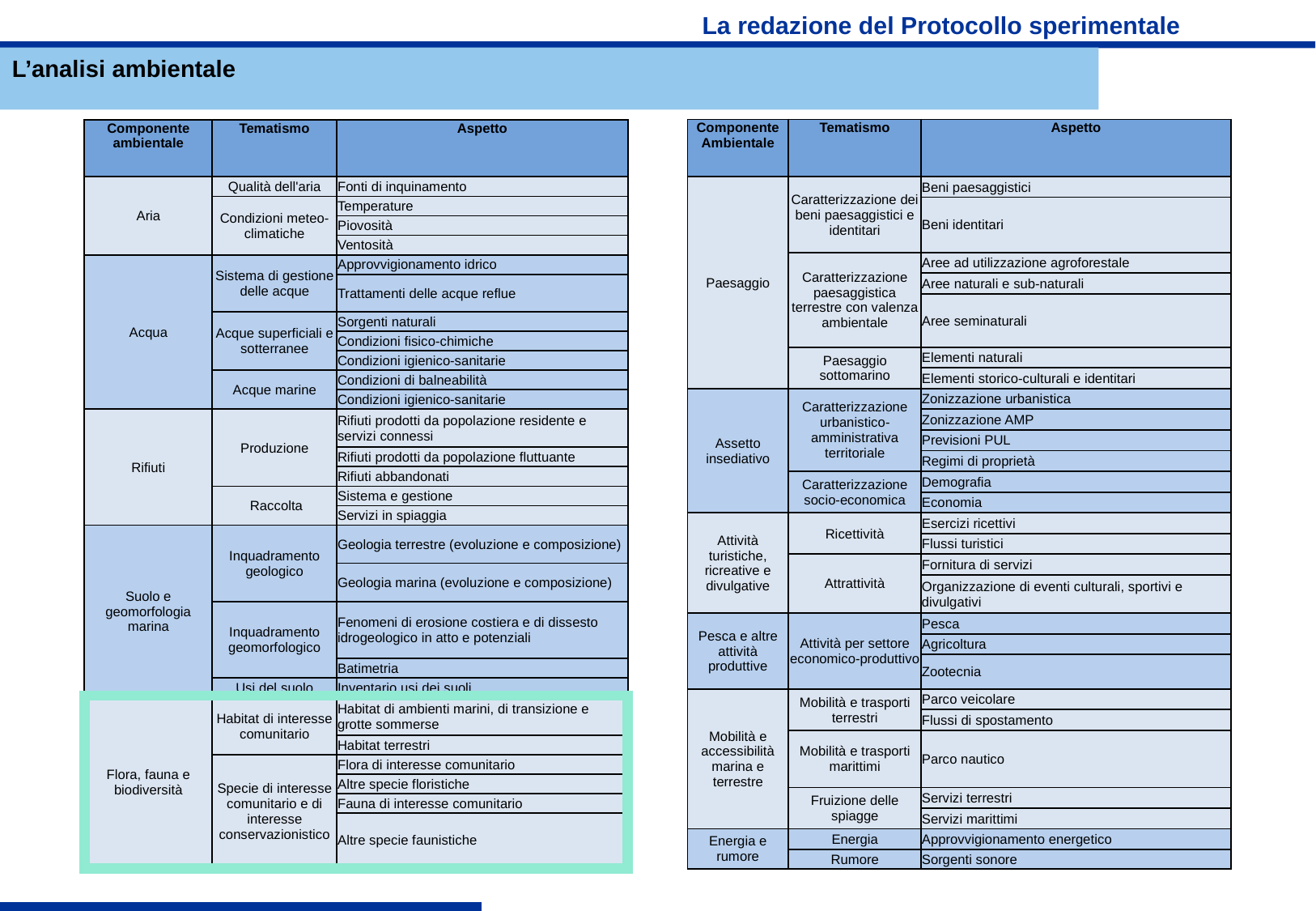

# La redazione del Protocollo sperimentale
L’analisi ambientale
| Componente Ambientale | Tematismo | Aspetto |
| --- | --- | --- |
| Paesaggio | Caratterizzazione dei beni paesaggistici e identitari | Beni paesaggistici |
|  |  | Beni identitari |
|  | Caratterizzazione paesaggistica terrestre con valenza ambientale | Aree ad utilizzazione agroforestale |
|  |  | Aree naturali e sub-naturali |
|  |  | Aree seminaturali |
|  | Paesaggio sottomarino | Elementi naturali |
|  |  | Elementi storico-culturali e identitari |
| Assetto insediativo | Caratterizzazione urbanistico-amministrativa territoriale | Zonizzazione urbanistica |
|  |  | Zonizzazione AMP |
|  |  | Previsioni PUL |
|  |  | Regimi di proprietà |
|  | Caratterizzazione socio-economica | Demografia |
|  |  | Economia |
| Attività turistiche, ricreative e divulgative | Ricettività | Esercizi ricettivi |
|  |  | Flussi turistici |
|  | Attrattività | Fornitura di servizi |
|  |  | Organizzazione di eventi culturali, sportivi e divulgativi |
| Pesca e altre attività produttive | Attività per settore economico-produttivo | Pesca |
|  |  | Agricoltura |
|  |  | Zootecnia |
| Mobilità e accessibilità marina e terrestre | Mobilità e trasporti terrestri | Parco veicolare |
|  |  | Flussi di spostamento |
|  | Mobilità e trasporti marittimi | Parco nautico |
|  | Fruizione delle spiagge | Servizi terrestri |
|  |  | Servizi marittimi |
| Energia e rumore | Energia | Approvvigionamento energetico |
|  | Rumore | Sorgenti sonore |
| Componente ambientale | Tematismo | Aspetto |
| --- | --- | --- |
| Aria | Qualità dell'aria | Fonti di inquinamento |
|  | Condizioni meteo-climatiche | Temperature |
|  |  | Piovosità |
|  |  | Ventosità |
| Acqua | Sistema di gestione delle acque | Approvvigionamento idrico |
|  |  | Trattamenti delle acque reflue |
|  | Acque superficiali e sotterranee | Sorgenti naturali |
|  |  | Condizioni fisico-chimiche |
|  |  | Condizioni igienico-sanitarie |
|  | Acque marine | Condizioni di balneabilità |
|  |  | Condizioni igienico-sanitarie |
| Rifiuti | Produzione | Rifiuti prodotti da popolazione residente e servizi connessi |
|  |  | Rifiuti prodotti da popolazione fluttuante |
|  |  | Rifiuti abbandonati |
|  | Raccolta | Sistema e gestione |
|  |  | Servizi in spiaggia |
| Suolo e geomorfologia marina | Inquadramento geologico | Geologia terrestre (evoluzione e composizione) |
|  |  | Geologia marina (evoluzione e composizione) |
|  | Inquadramento geomorfologico | Fenomeni di erosione costiera e di dissesto idrogeologico in atto e potenziali |
|  |  | Batimetria |
|  | Usi del suolo | Inventario usi dei suoli |
| Flora, fauna e biodiversità | Habitat di interesse comunitario | Habitat di ambienti marini, di transizione e grotte sommerse |
|  |  | Habitat terrestri |
|  | Specie di interesse comunitario e di interesse conservazionistico | Flora di interesse comunitario |
|  |  | Altre specie floristiche |
|  |  | Fauna di interesse comunitario |
|  |  | Altre specie faunistiche |